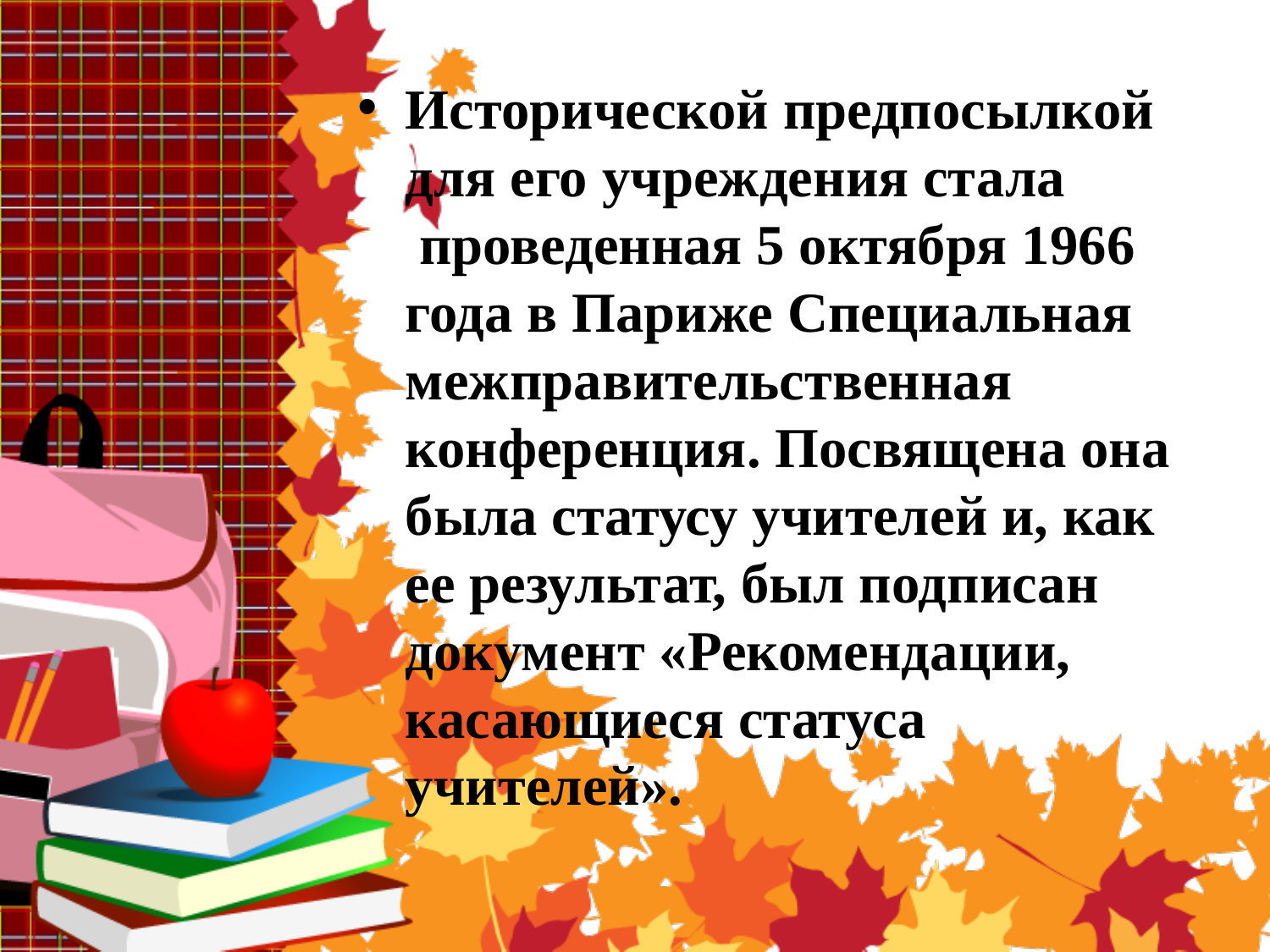

#
Исторической предпосылкой для его учреждения стала  проведенная 5 октября 1966 года в Париже Специальная межправительственная конференция. Посвящена она была статусу учителей и, как ее результат, был подписан документ «Рекомендации, касающиеся статуса учителей».